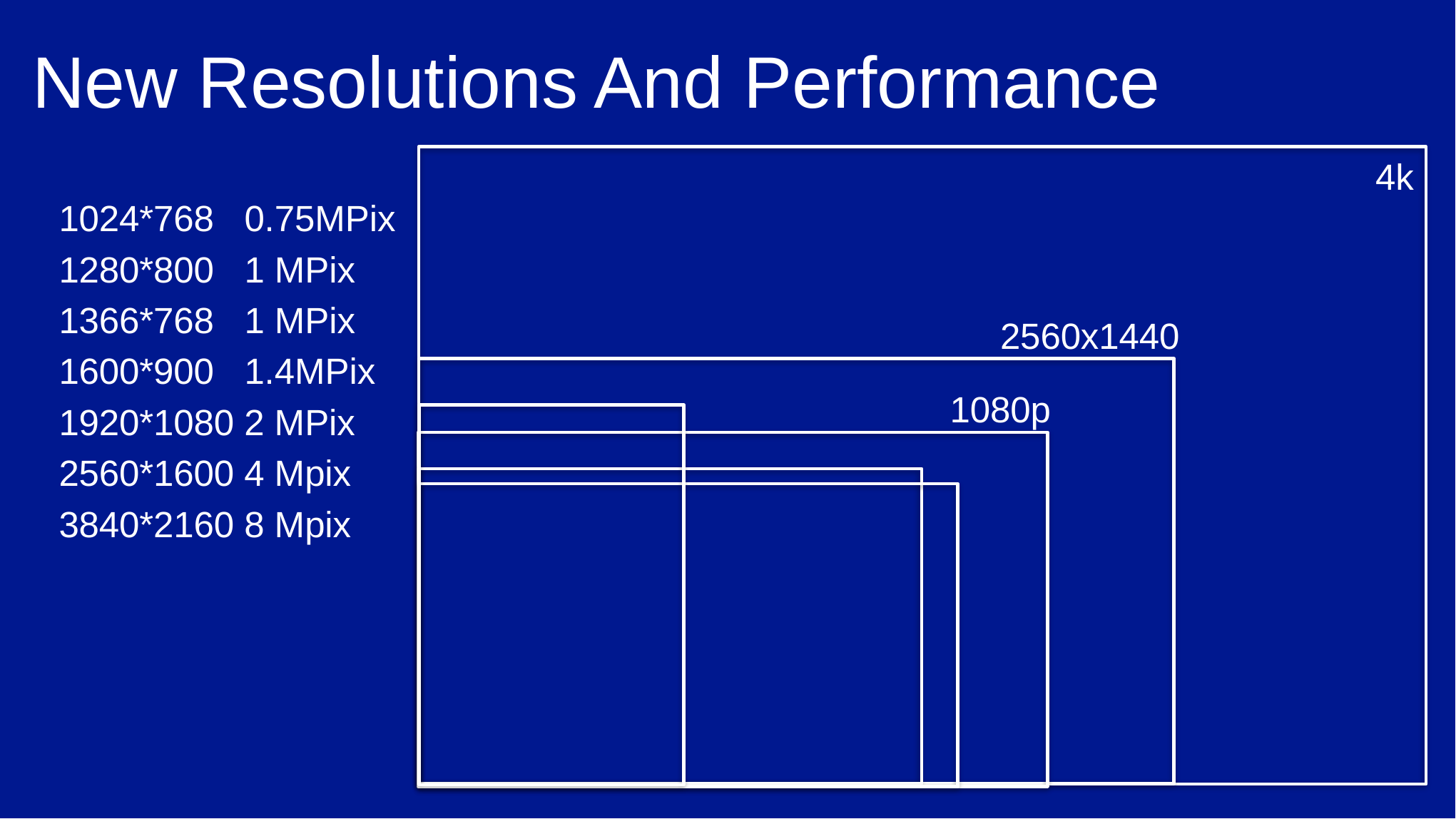

# New Resolutions And Performance

4k
1024*768   0.75MPix
1280*800   1 MPix
1366*768   1 MPix
1600*900   1.4MPix
1920*1080 2 MPix
2560*1600 4 Mpix
3840*2160 8 Mpix

2560x1440
1080p